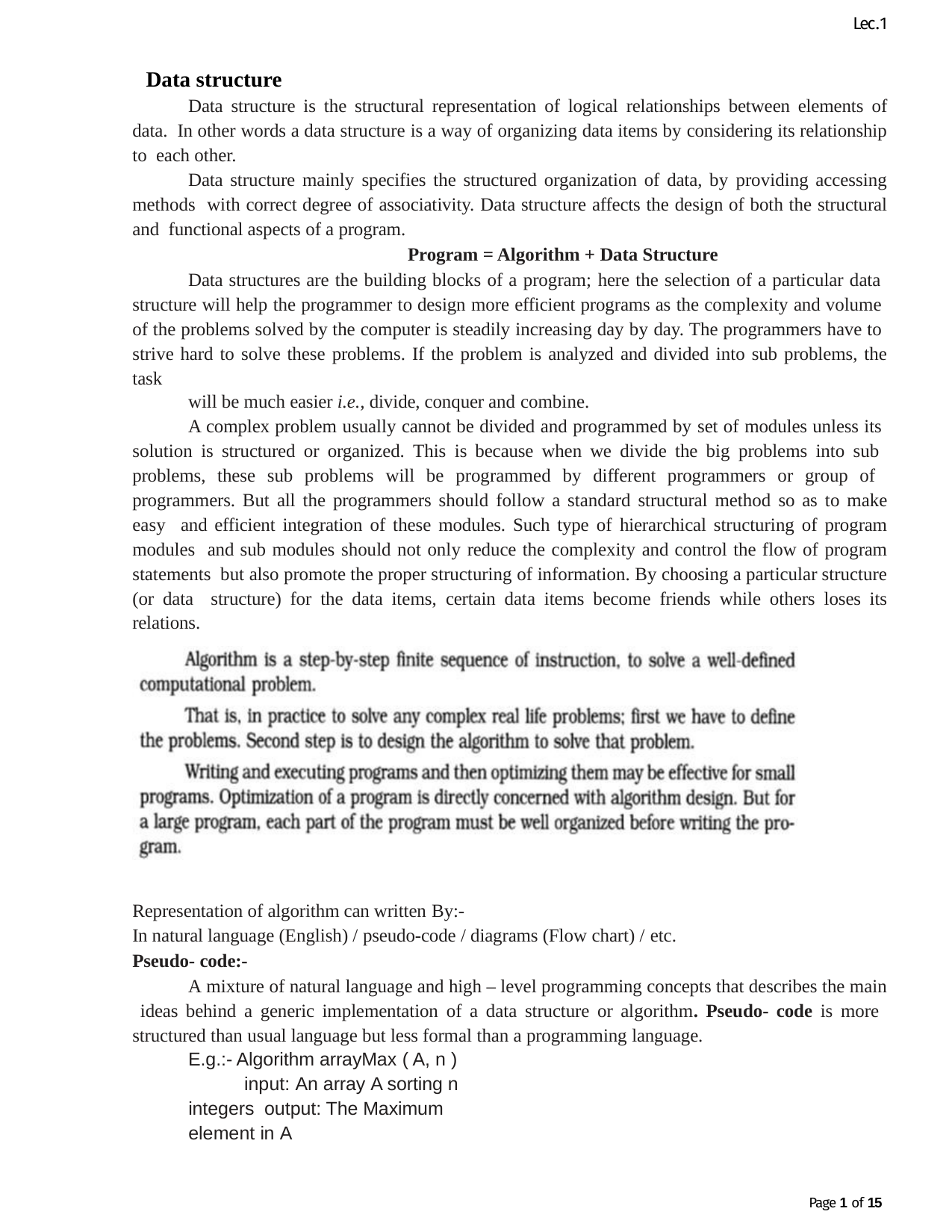

Lec.1

Data structure
Data structure is the structural representation of logical relationships between elements of data.  In other words a data structure is a way of organizing data items by considering its relationship to  each other.
Data structure mainly specifies the structured organization of data, by providing accessing methods  with correct degree of associativity. Data structure affects the design of both the structural and  functional aspects of a program.
Program = Algorithm + Data Structure
Data structures are the building blocks of a program; here the selection of a particular data  structure will help the programmer to design more efficient programs as the complexity and volume  of the problems solved by the computer is steadily increasing day by day. The programmers have to  strive hard to solve these problems. If the problem is analyzed and divided into sub problems, the task
will be much easier i.e., divide, conquer and combine.
A complex problem usually cannot be divided and programmed by set of modules unless its  solution is structured or organized. This is because when we divide the big problems into sub  problems, these sub problems will be programmed by different programmers or group of  programmers. But all the programmers should follow a standard structural method so as to make easy  and efficient integration of these modules. Such type of hierarchical structuring of program modules  and sub modules should not only reduce the complexity and control the flow of program statements  but also promote the proper structuring of information. By choosing a particular structure (or data  structure) for the data items, certain data items become friends while others loses its relations.

Algorithm

Representation of algorithm can written By:-
In natural language (English) / pseudo-code / diagrams (Flow chart) / etc.
Pseudo- code:-
A mixture of natural language and high – level programming concepts that describes the main  ideas behind a generic implementation of a data structure or algorithm. Pseudo- code is more  structured than usual language but less formal than a programming language.
E.g.:- Algorithm arrayMax ( A, n )
input: An array A sorting n integers  output: The Maximum element in A
Page 1 of 15